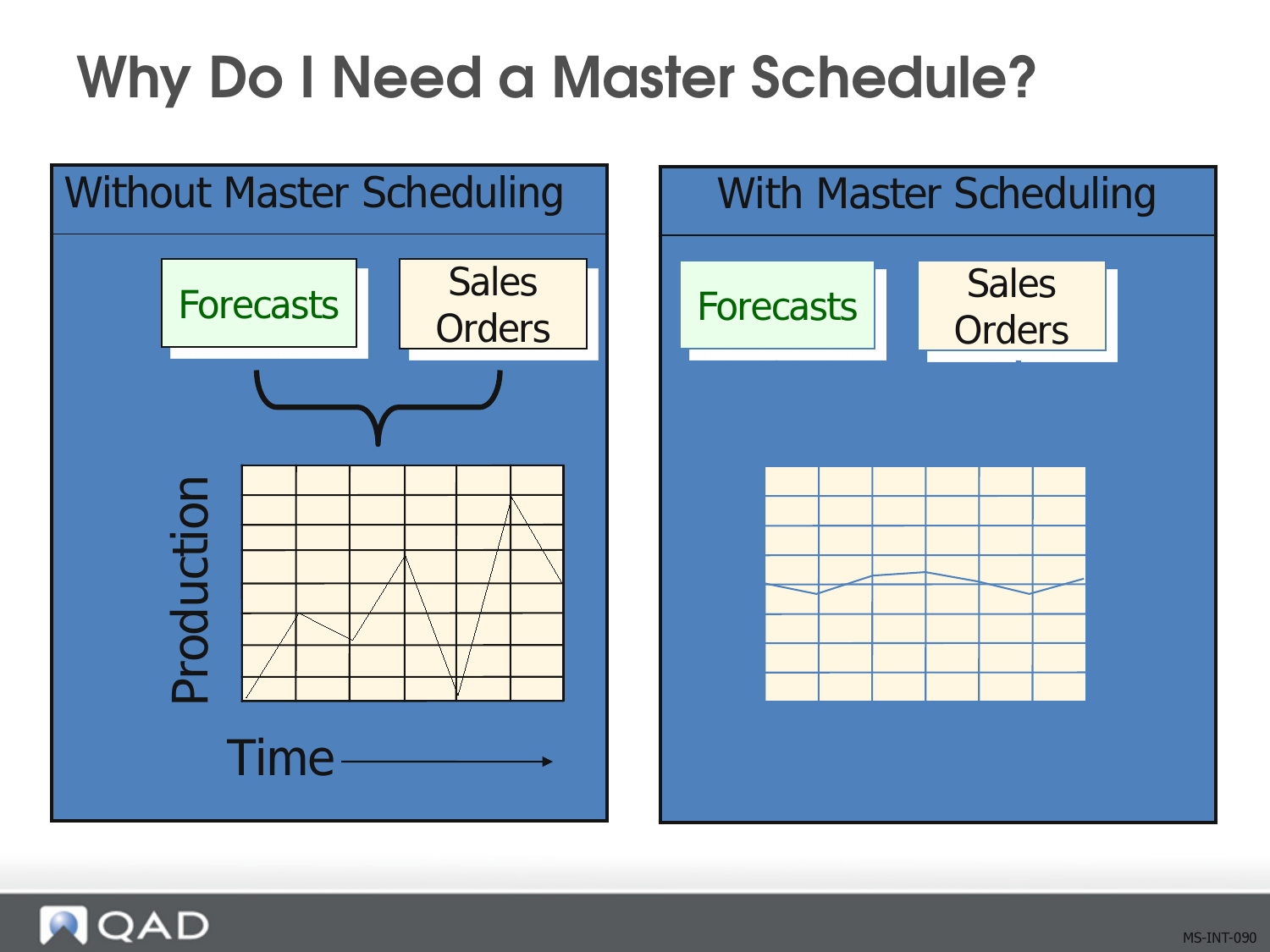

# Why Do I Need a Master Schedule?
| Without Master Scheduling |
| --- |
|  |
| With Master Scheduling |
| --- |
|  |
Forecasts
Sales
Orders
Forecasts
Sales
Orders

Production
Production
Time
Time

MS-INT-090